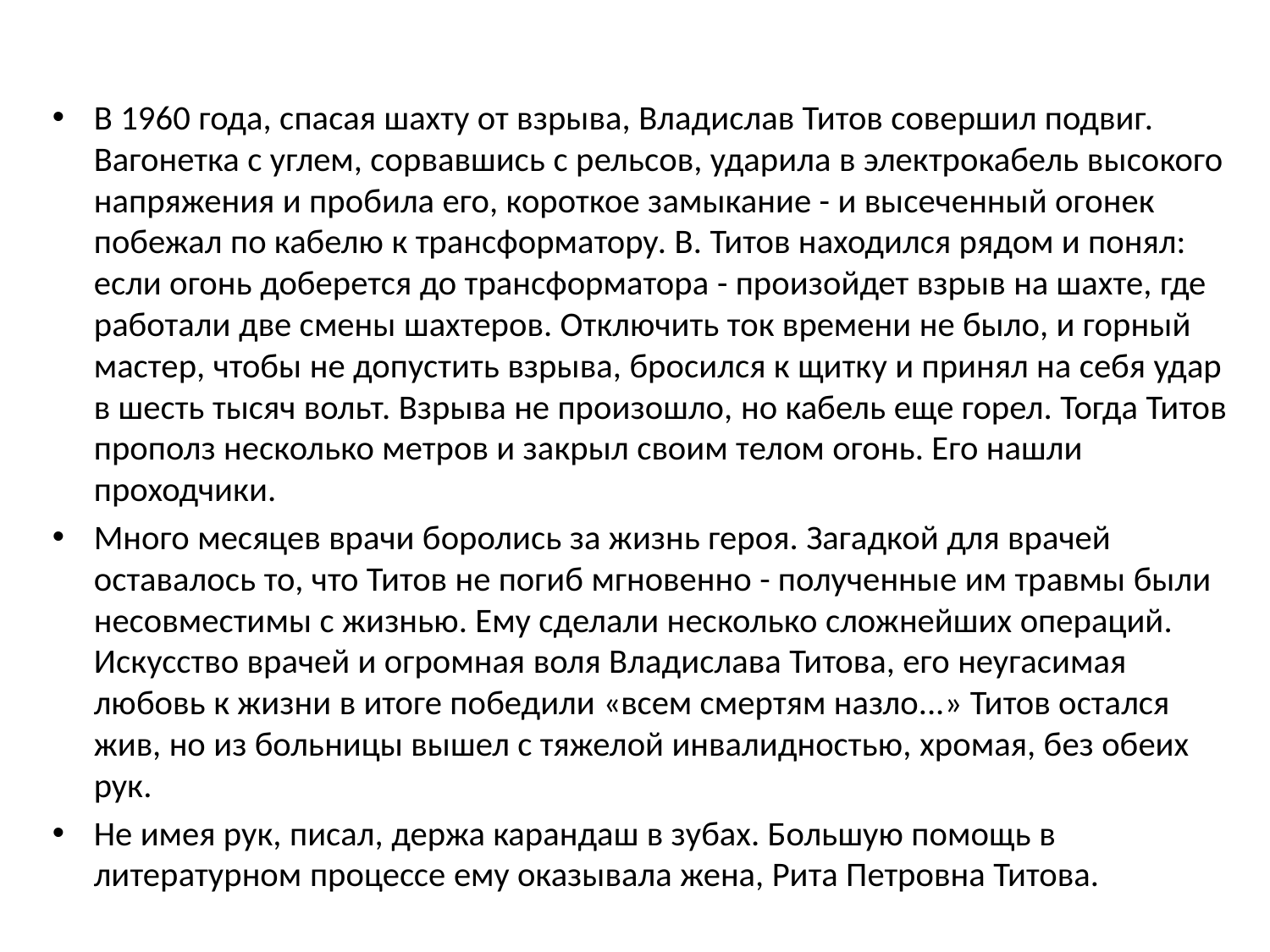

#
В 1960 года, спасая шахту от взрыва, Владислав Титов совершил подвиг. Вагонетка с углем, сорвавшись с рельсов, ударила в электрокабель высокого напряжения и пробила его, короткое замыкание - и высеченный огонек побежал по кабелю к трансформатору. В. Титов находился рядом и понял: если огонь доберется до трансформатора - произойдет взрыв на шахте, где работали две смены шахтеров. Отключить ток времени не было, и горный мастер, чтобы не допустить взрыва, бросился к щитку и принял на себя удар в шесть тысяч вольт. Взрыва не произошло, но кабель еще горел. Тогда Титов прополз несколько метров и закрыл своим телом огонь. Его нашли проходчики.
Много месяцев врачи боролись за жизнь героя. Загадкой для врачей оставалось то, что Титов не погиб мгновенно - полученные им травмы были несовместимы с жизнью. Ему сделали несколько сложнейших операций. Искусство врачей и огромная воля Владислава Титова, его неугасимая любовь к жизни в итоге победили «всем смертям назло...» Титов остался жив, но из больницы вышел с тяжелой инвалидностью, хромая, без обеих рук.
Не имея рук, писал, держа карандаш в зубах. Большую помощь в литературном процессе ему оказывала жена, Рита Петровна Титова.